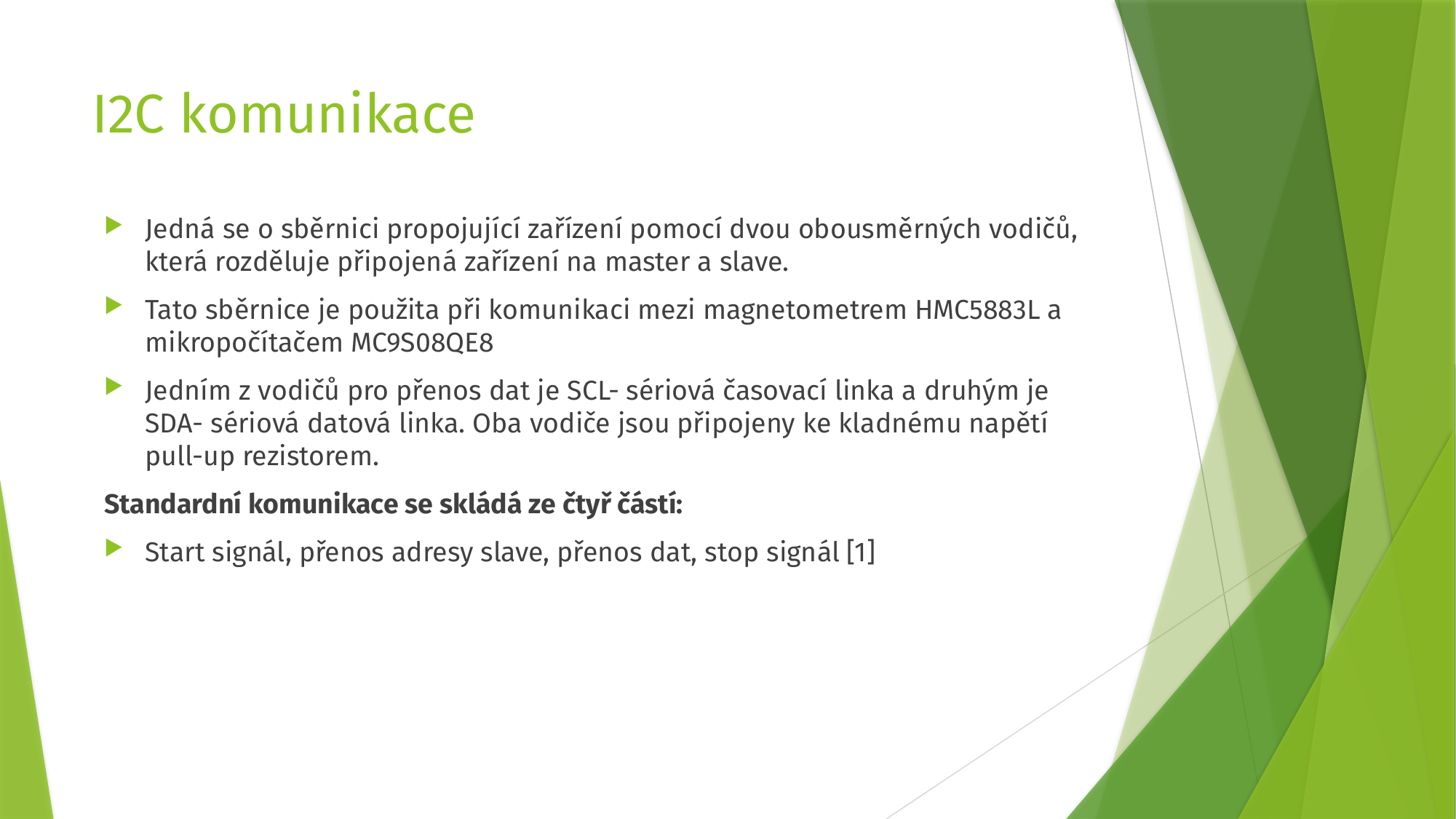

# I2C komunikace
Jedná se o sběrnici propojující zařízení pomocí dvou obousměrných vodičů, která rozděluje připojená zařízení na master a slave.
Tato sběrnice je použita při komunikaci mezi magnetometrem HMC5883L a mikropočítačem MC9S08QE8
Jedním z vodičů pro přenos dat je SCL- sériová časovací linka a druhým je SDA- sériová datová linka. Oba vodiče jsou připojeny ke kladnému napětí
pull-up rezistorem.
Standardní komunikace se skládá ze čtyř částí:
Start signál, přenos adresy slave, přenos dat, stop signál [1]